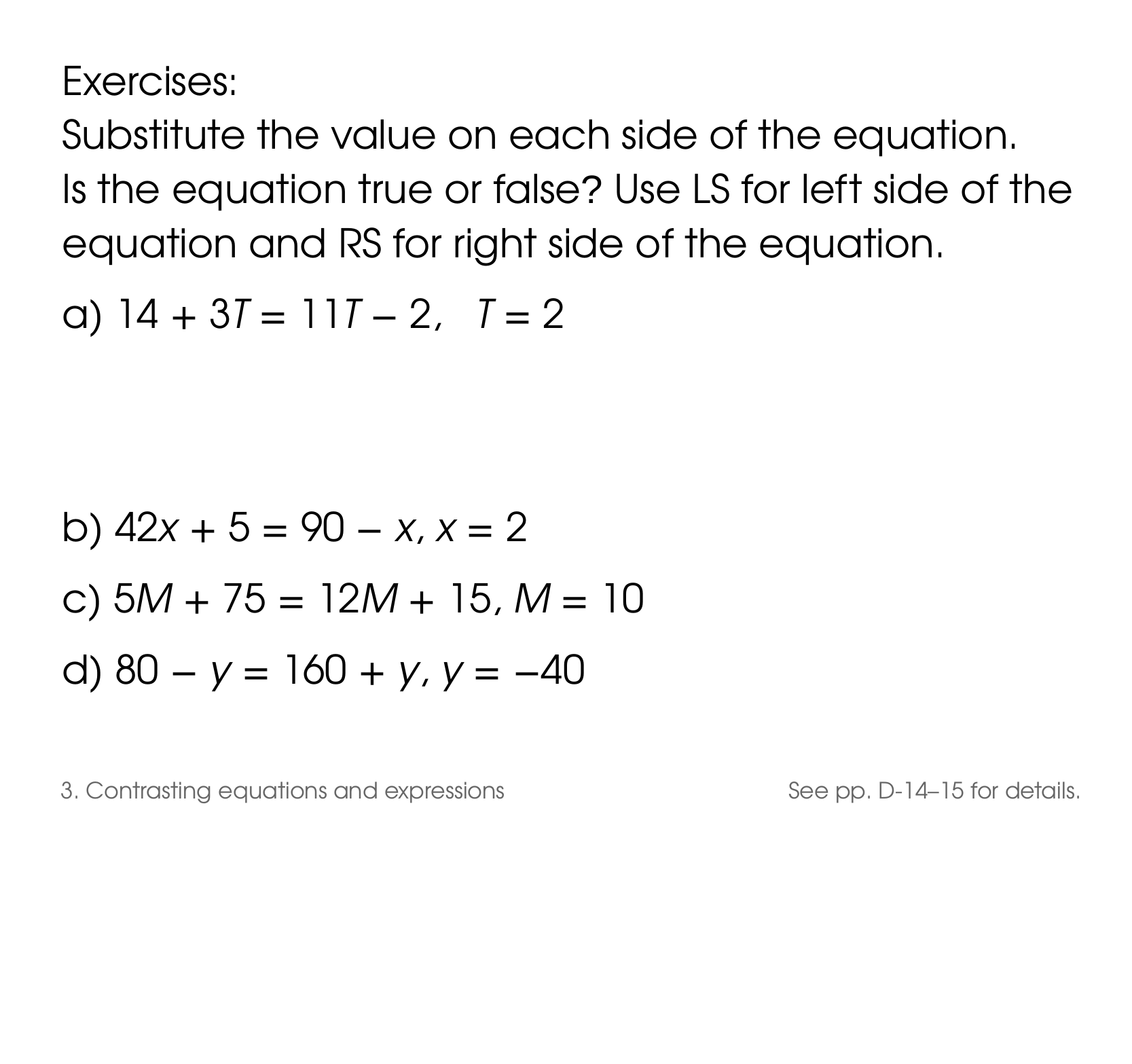

Exercises:
Substitute the value on each side of the equation.
Is the equation true or false? Use LS for left side of the equation and RS for right side of the equation.
a) 14 + 3T = 11T − 2,   T = 2

b) 42x + 5 = 90 − x, x = 2
c) 5M + 75 = 12M + 15, M = 10
d) 80 − y = 160 + y, y = −40
3. Contrasting equations and expressions
See pp. D-14–15 for details.